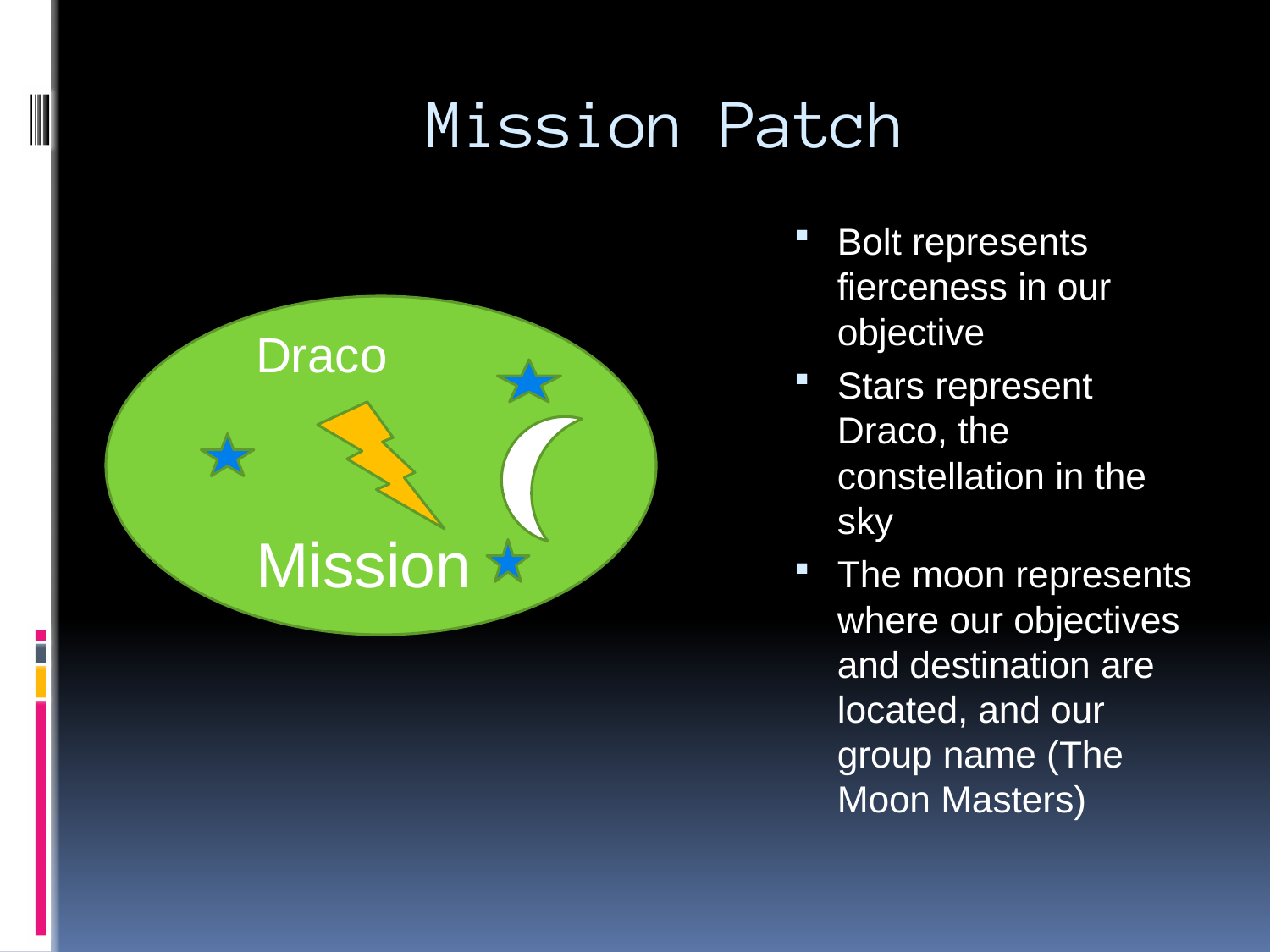

# Mission Patch
Bolt represents fierceness in our objective
Stars represent Draco, the constellation in the sky
The moon represents where our objectives and destination are located, and our group name (The Moon Masters)

Draco

Mission